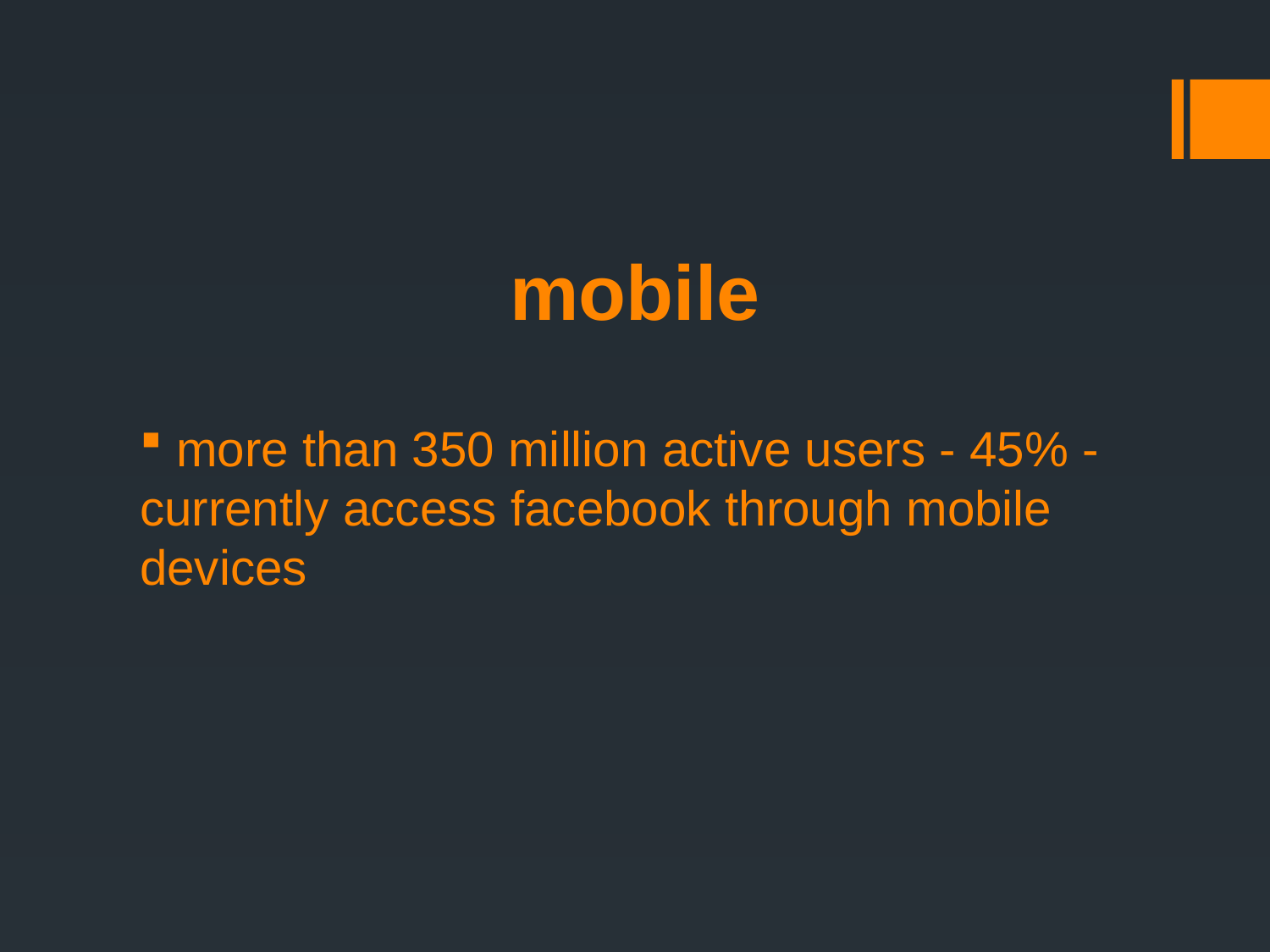

# mobile
 more than 350 million active users - 45% - currently access facebook through mobile devices